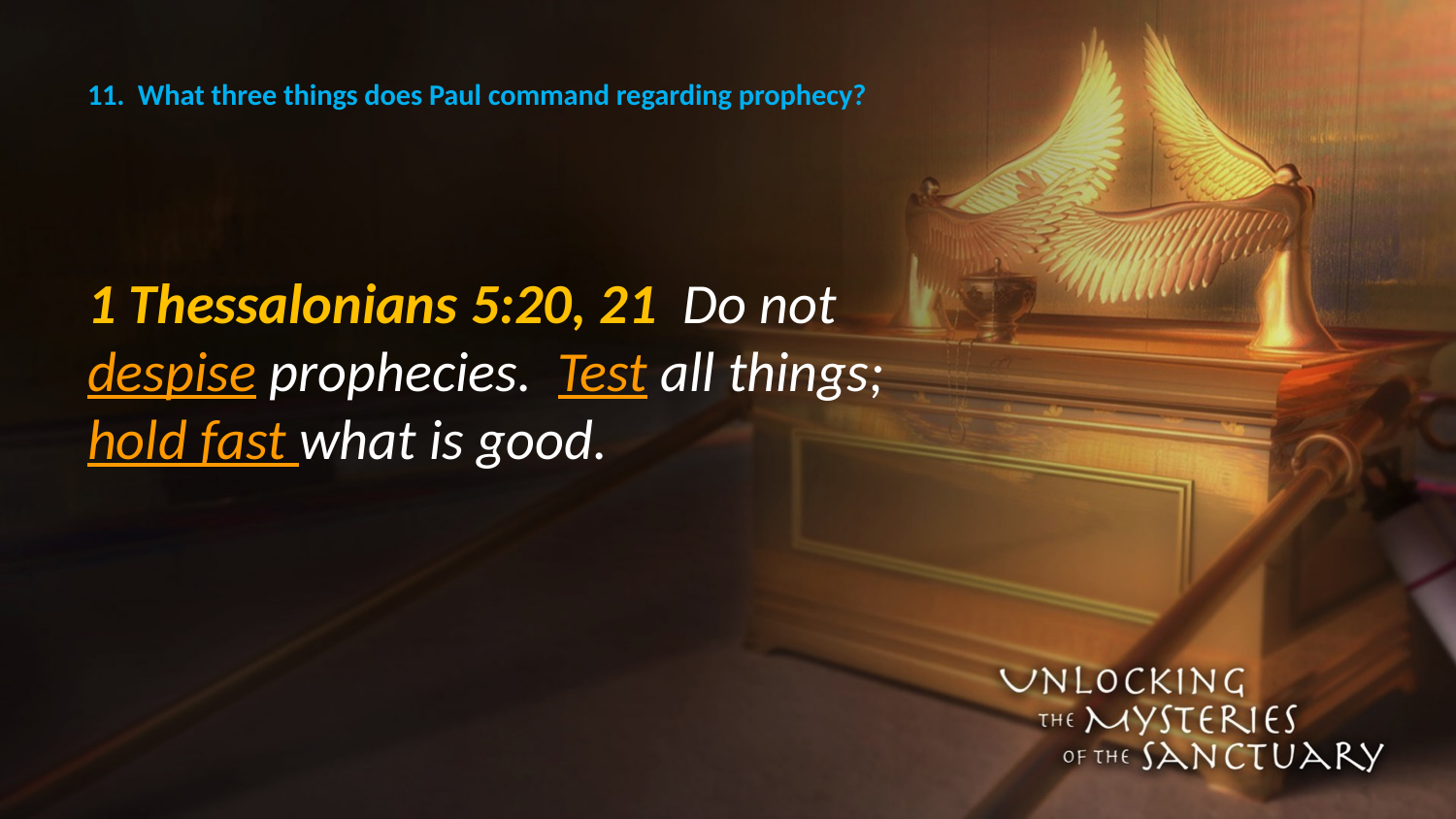

# 11.  What three things does Paul command regarding prophecy?

1 Thessalonians 5:20, 21  Do not despise prophecies.  Test all things; hold fast what is good.